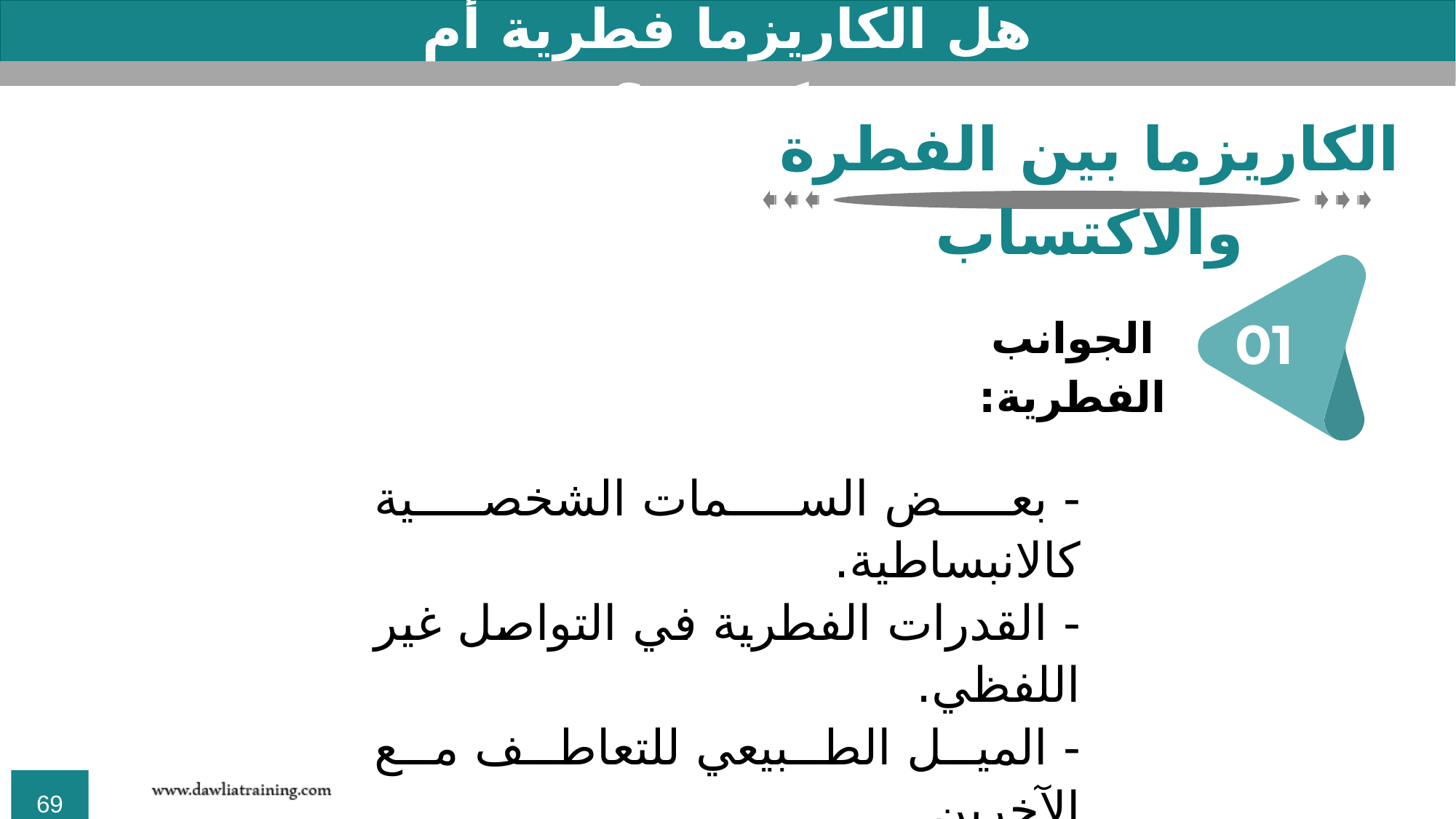

هل الكاريزما فطرية أم مكتسبة؟
الكاريزما بين الفطرة والاكتساب

الجوانب الفطرية:
01
- بعض السمات الشخصية كالانبساطية.
- القدرات الفطرية في التواصل غير اللفظي.
- الميل الطبيعي للتعاطف مع الآخرين.